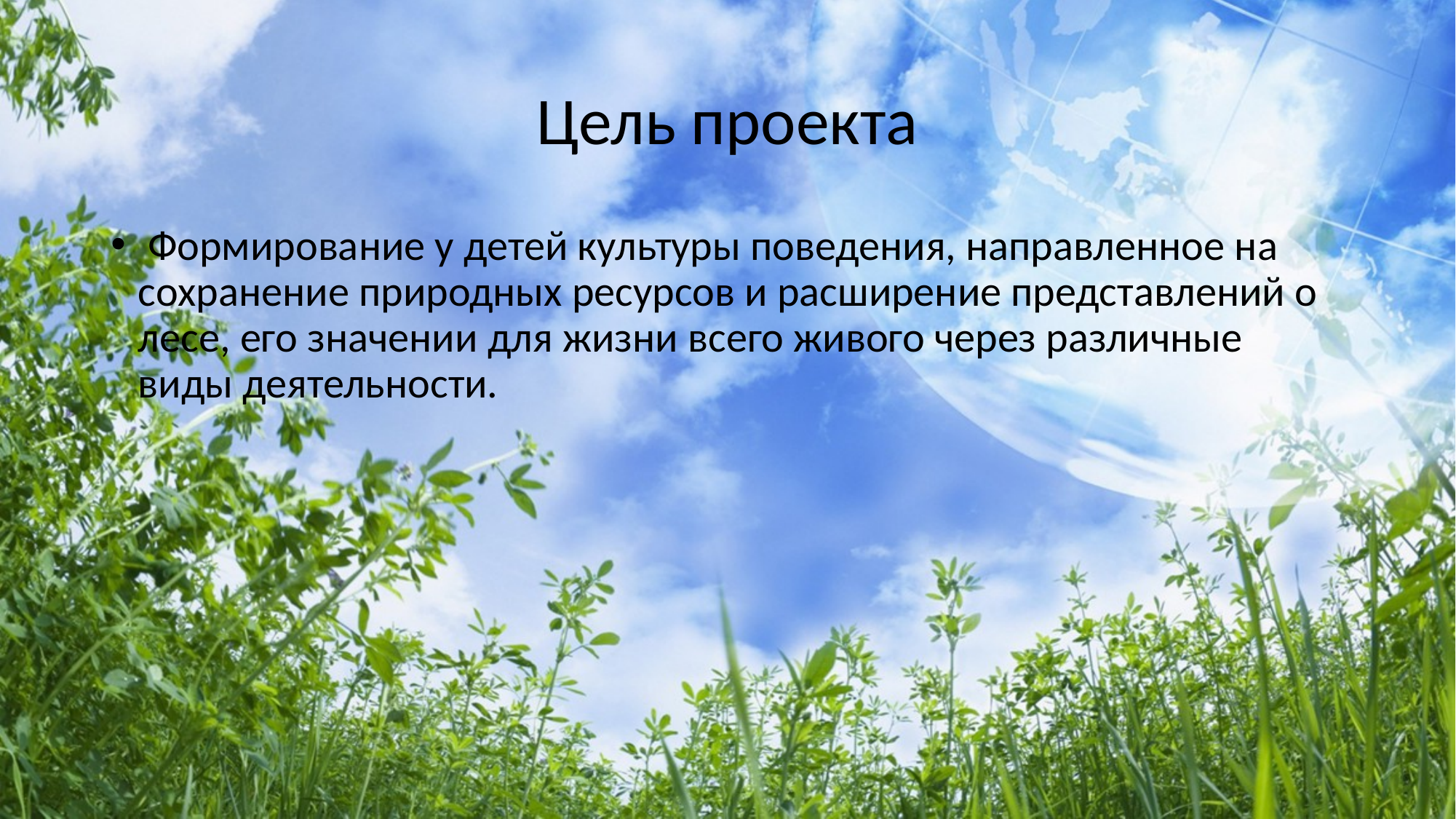

# Цель проекта
 Формирование у детей культуры поведения, направленное на сохранение природных ресурсов и расширение представлений о лесе, его значении для жизни всего живого через различные виды деятельности.